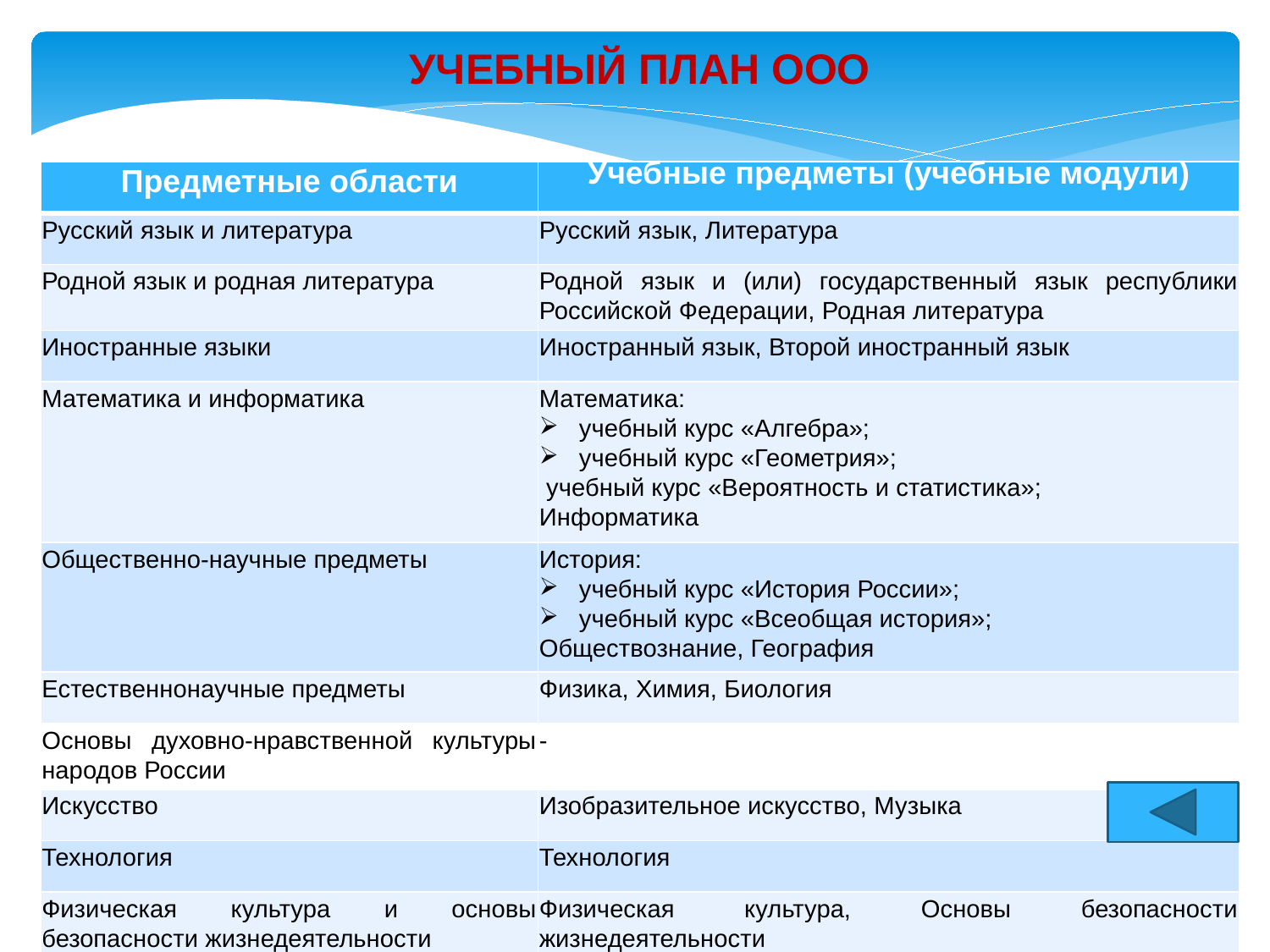

УЧЕБНЫЙ ПЛАН ООО
| Предметные области | Учебные предметы (учебные модули) |
| --- | --- |
| Русский язык и литература | Русский язык, Литература |
| Родной язык и родная литература | Родной язык и (или) государственный язык республики Российской Федерации, Родная литература |
| Иностранные языки | Иностранный язык, Второй иностранный язык |
| Математика и информатика | Математика: учебный курс «Алгебра»; учебный курс «Геометрия»; учебный курс «Вероятность и статистика»; Информатика |
| Общественно-научные предметы | История: учебный курс «История России»; учебный курс «Всеобщая история»; Обществознание, География |
| Естественнонаучные предметы | Физика, Химия, Биология |
| Основы духовно-нравственной культуры народов России | - |
| Искусство | Изобразительное искусство, Музыка |
| Технология | Технология |
| Физическая культура и основы безопасности жизнедеятельности | Физическая культура, Основы безопасности жизнедеятельности |